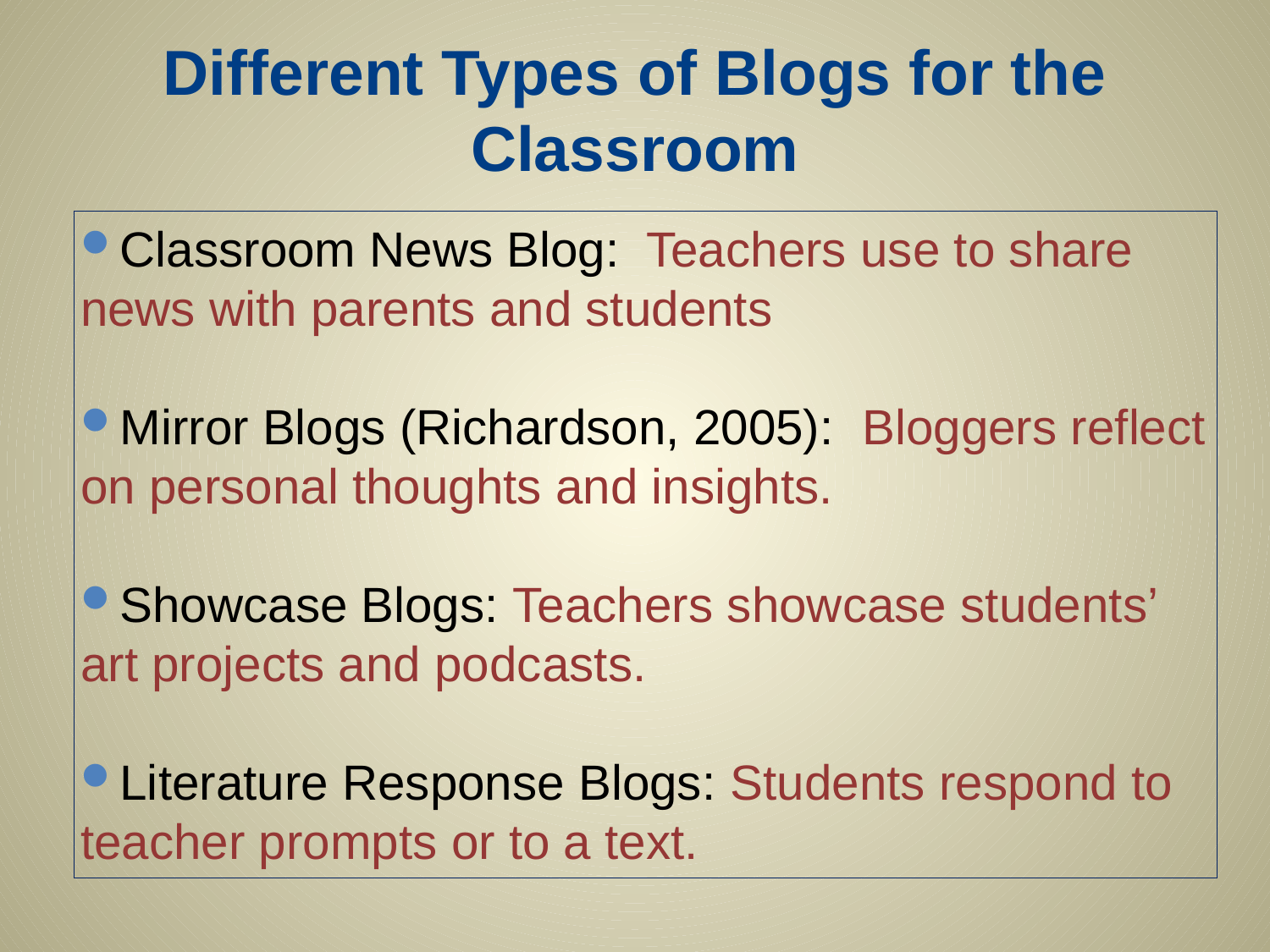

# Different Types of Blogs for the Classroom
Classroom News Blog:  Teachers use to share news with parents and students

Mirror Blogs (Richardson, 2005):  Bloggers reflect on personal thoughts and insights.

Showcase Blogs: Teachers showcase students’ art projects and podcasts.

Literature Response Blogs: Students respond to teacher prompts or to a text.